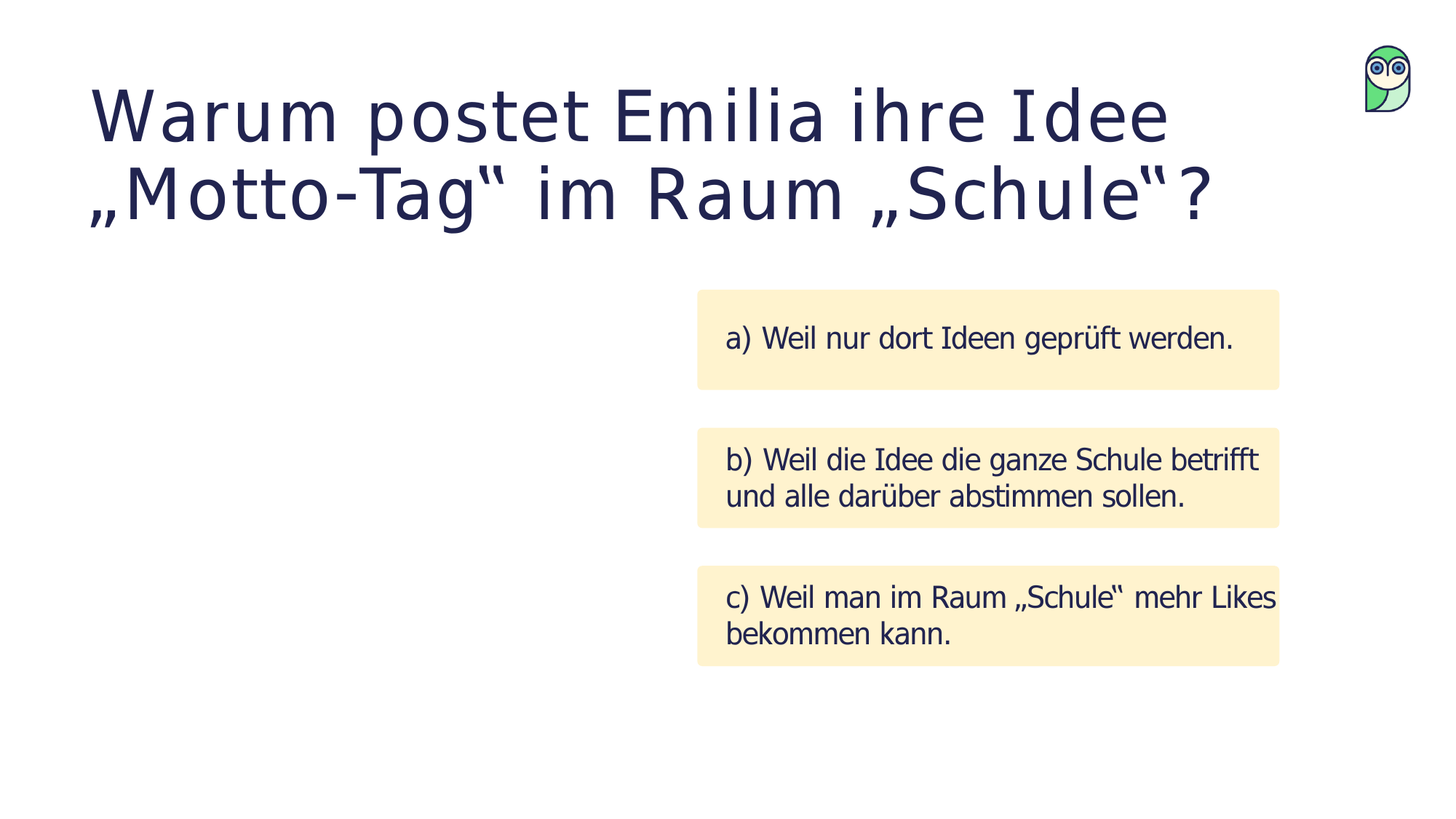

Warum postet Emilia ihre Idee „Motto-Tag“ im Raum „Schule“?

a) Weil nur dort Ideen geprüft werden.

b) Weil die Idee die ganze Schule betrifft und alle darüber abstimmen sollen.

c) Weil man im Raum „Schule“ mehr Likes bekommen kann.